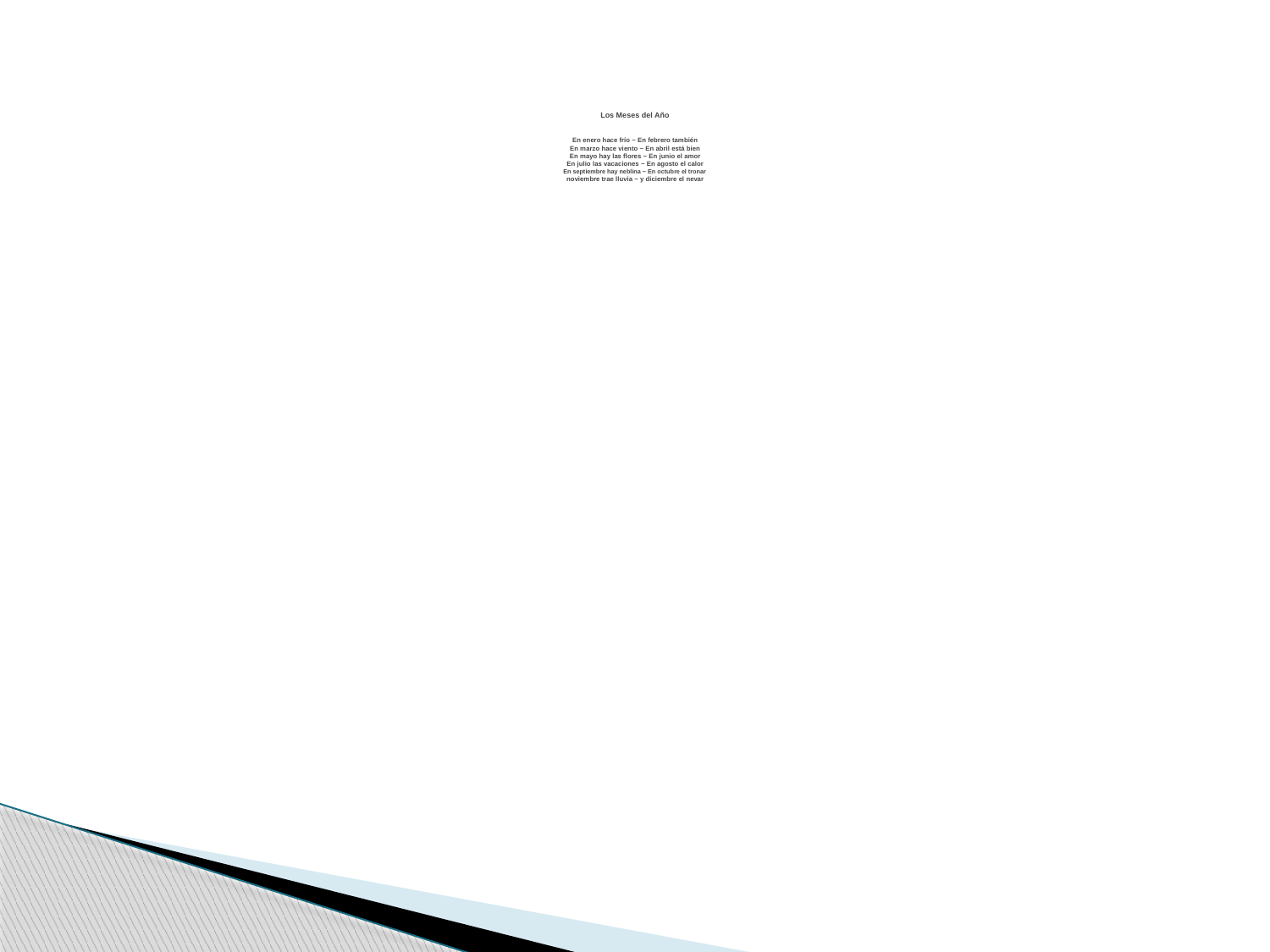

# Los Meses del Año En enero hace frío ~ En febrero también En marzo hace viento ~ En abril está bien En mayo hay las flores ~ En junio el amor En julio las vacaciones ~ En agosto el calor En septiembre hay neblina ~ En octubre el tronar noviembre trae lluvia ~ y diciembre el nevar